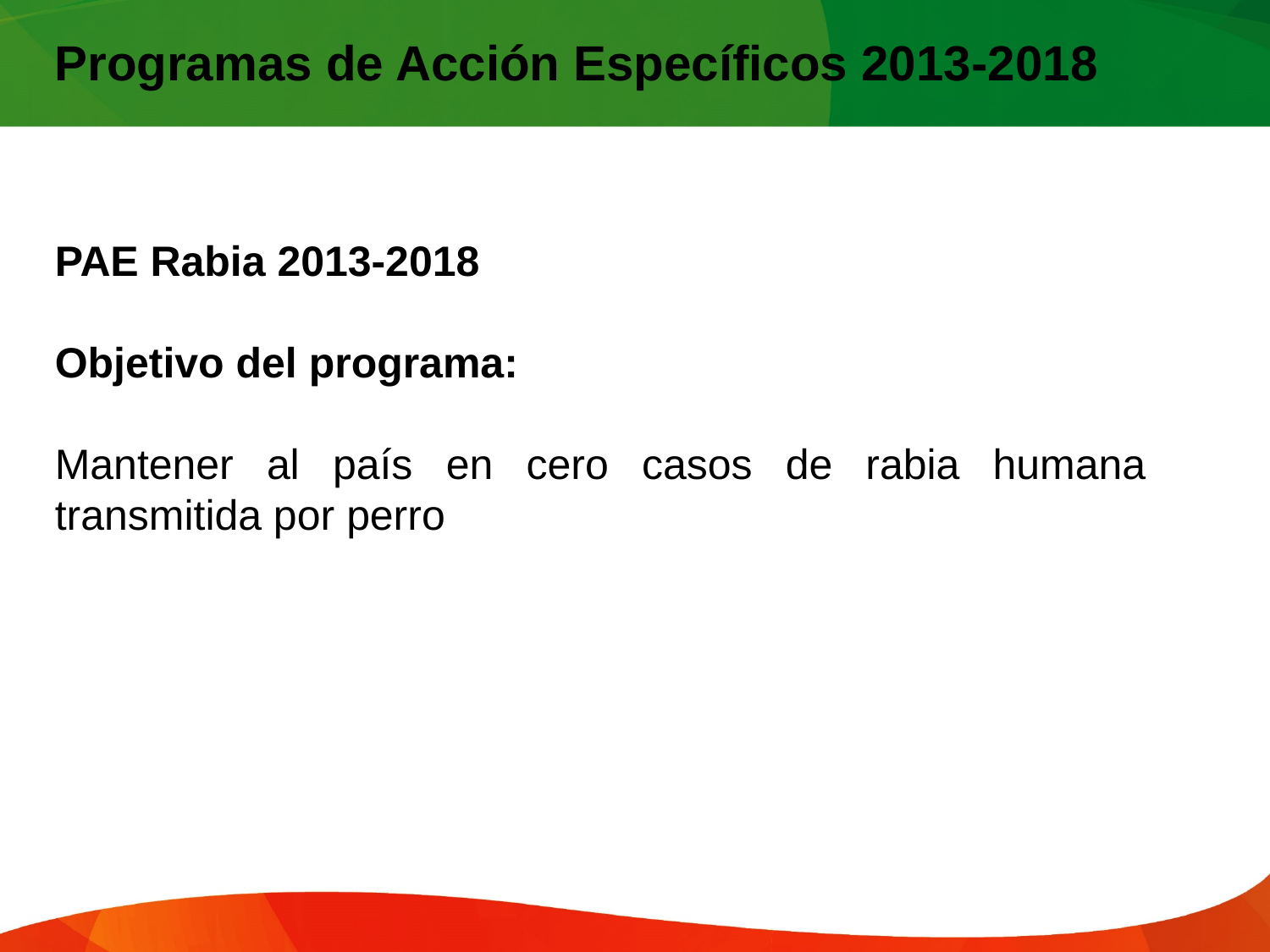

Programas de Acción Específicos 2013-2018
PAE Rabia 2013-2018

Objetivo del programa:

Mantener al país en cero casos de rabia humana transmitida por perro